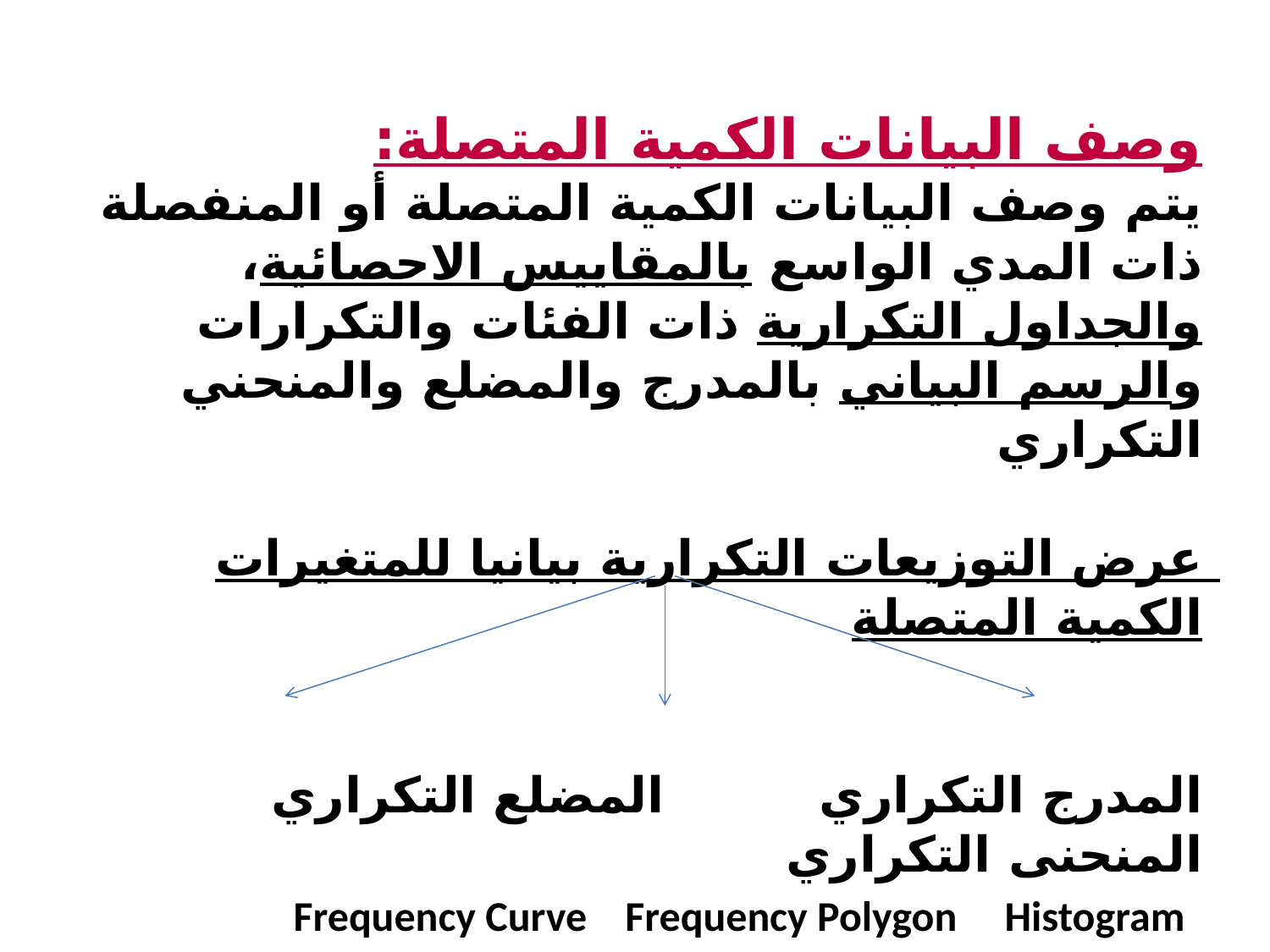

وصف البيانات الكمية المتصلة:
يتم وصف البيانات الكمية المتصلة أو المنفصلة ذات المدي الواسع بالمقاييس الاحصائية، والجداول التكرارية ذات الفئات والتكرارات والرسم البياني بالمدرج والمضلع والمنحني التكراري

عرض التوزيعات التكرارية بيانيا للمتغيرات الكمية المتصلة

المدرج التكراري         المضلع التكراري            المنحنى التكراري
 Frequency Curve    Frequency Polygon     Histogram